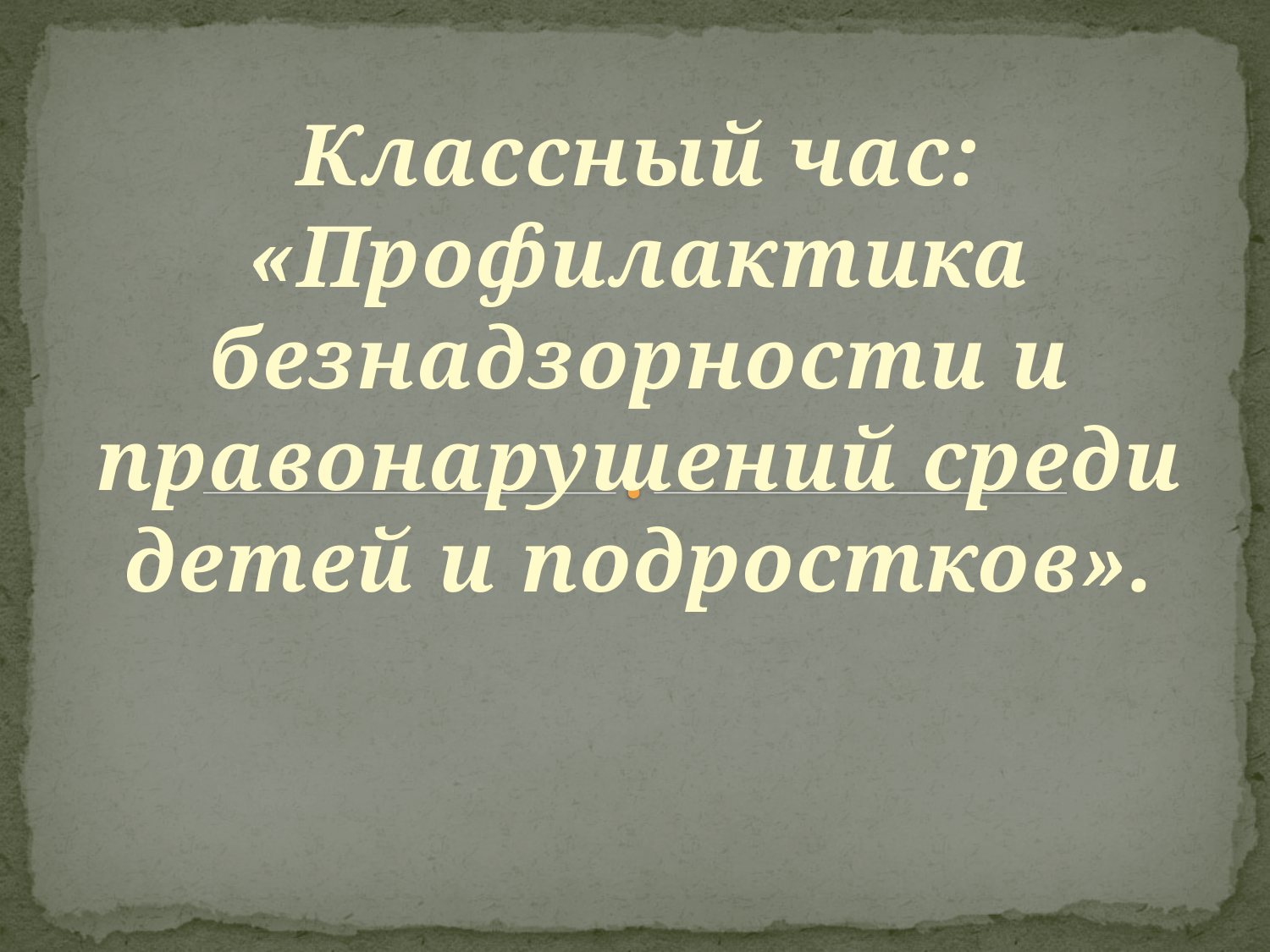

Классный час: «Профилактика безнадзорности и правонарушений среди детей и подростков».